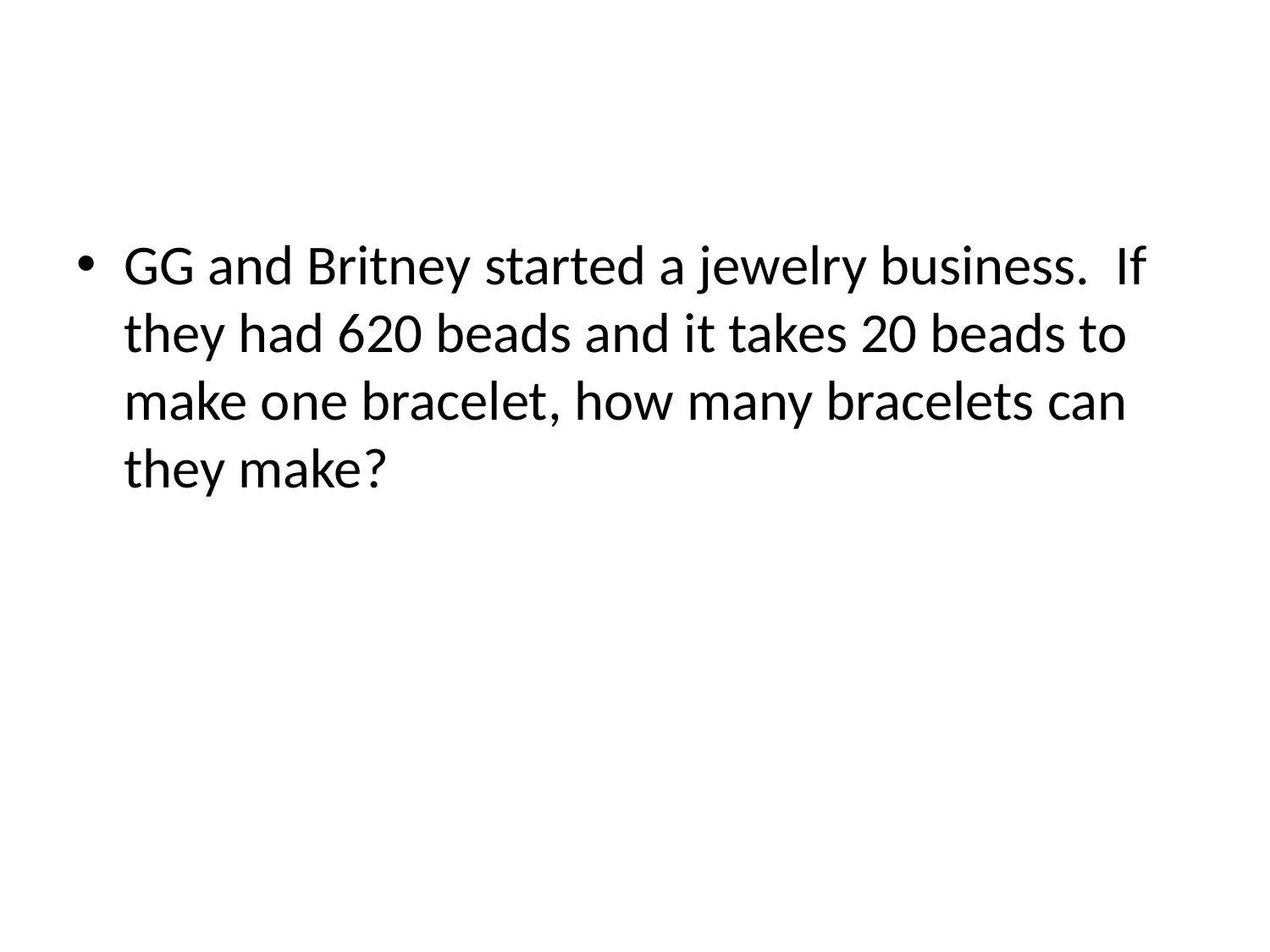

#
GG and Britney started a jewelry business.  If they had 620 beads and it takes 20 beads to make one bracelet, how many bracelets can they make?